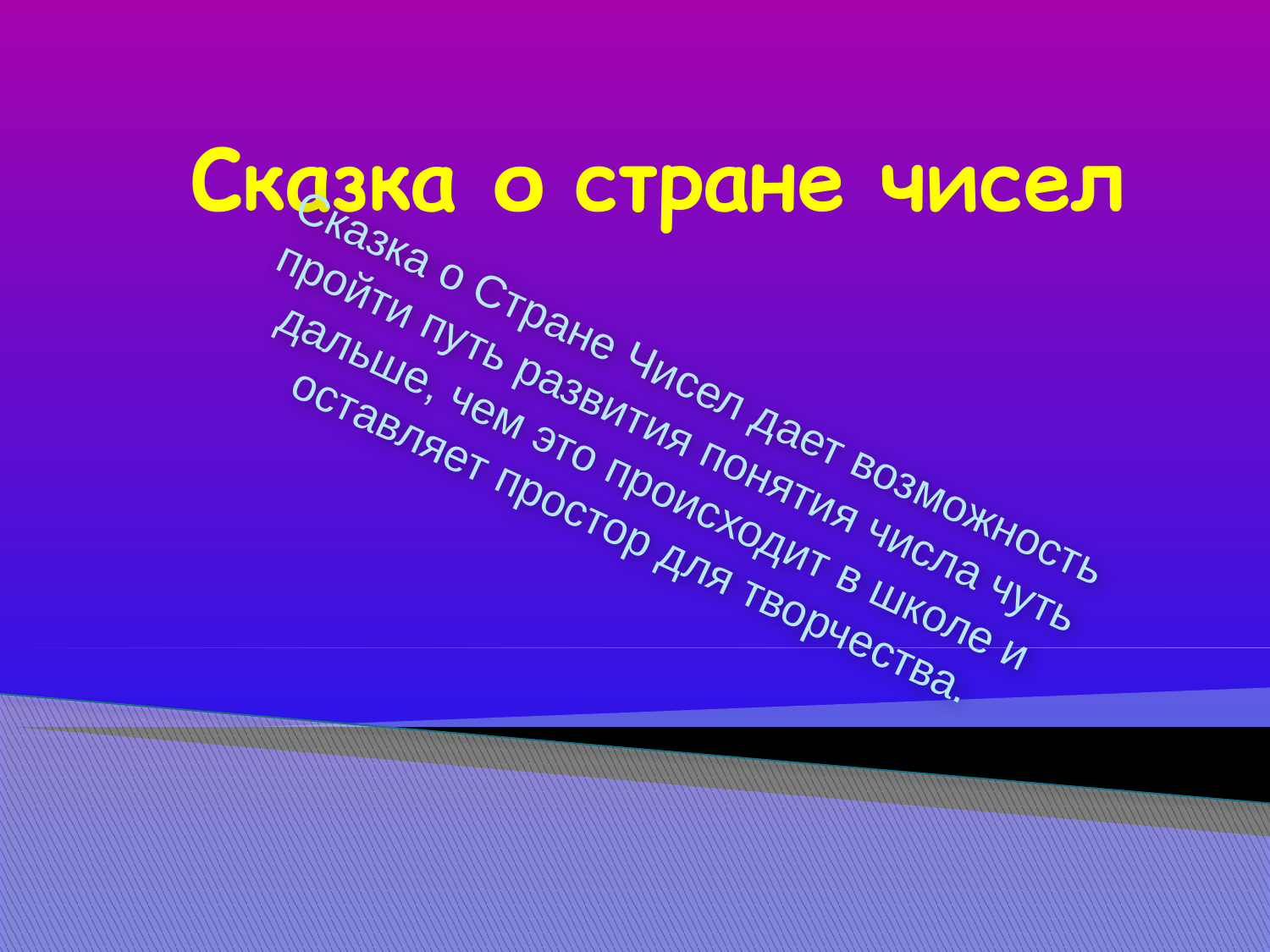

# Сказка о стране чисел
Сказка о Стране Чисел дает возможность пройти путь развития понятия числа чуть дальше, чем это происходит в школе и оставляет простор для творчества.